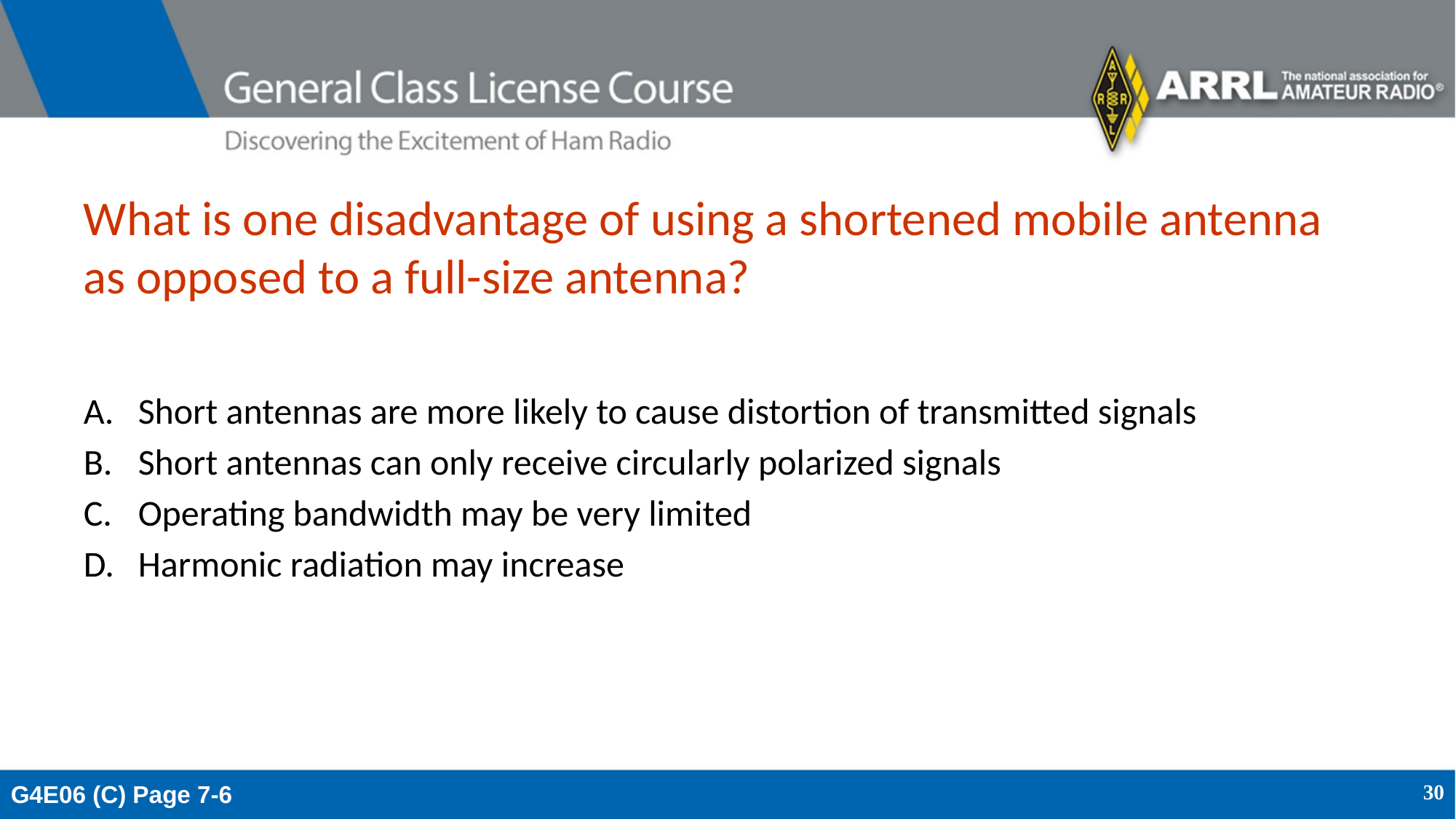

# What is one disadvantage of using a shortened mobile antenna as opposed to a full-size antenna?
Short antennas are more likely to cause distortion of transmitted signals
Short antennas can only receive circularly polarized signals
Operating bandwidth may be very limited
Harmonic radiation may increase
G4E06 (C) Page 7-6
30